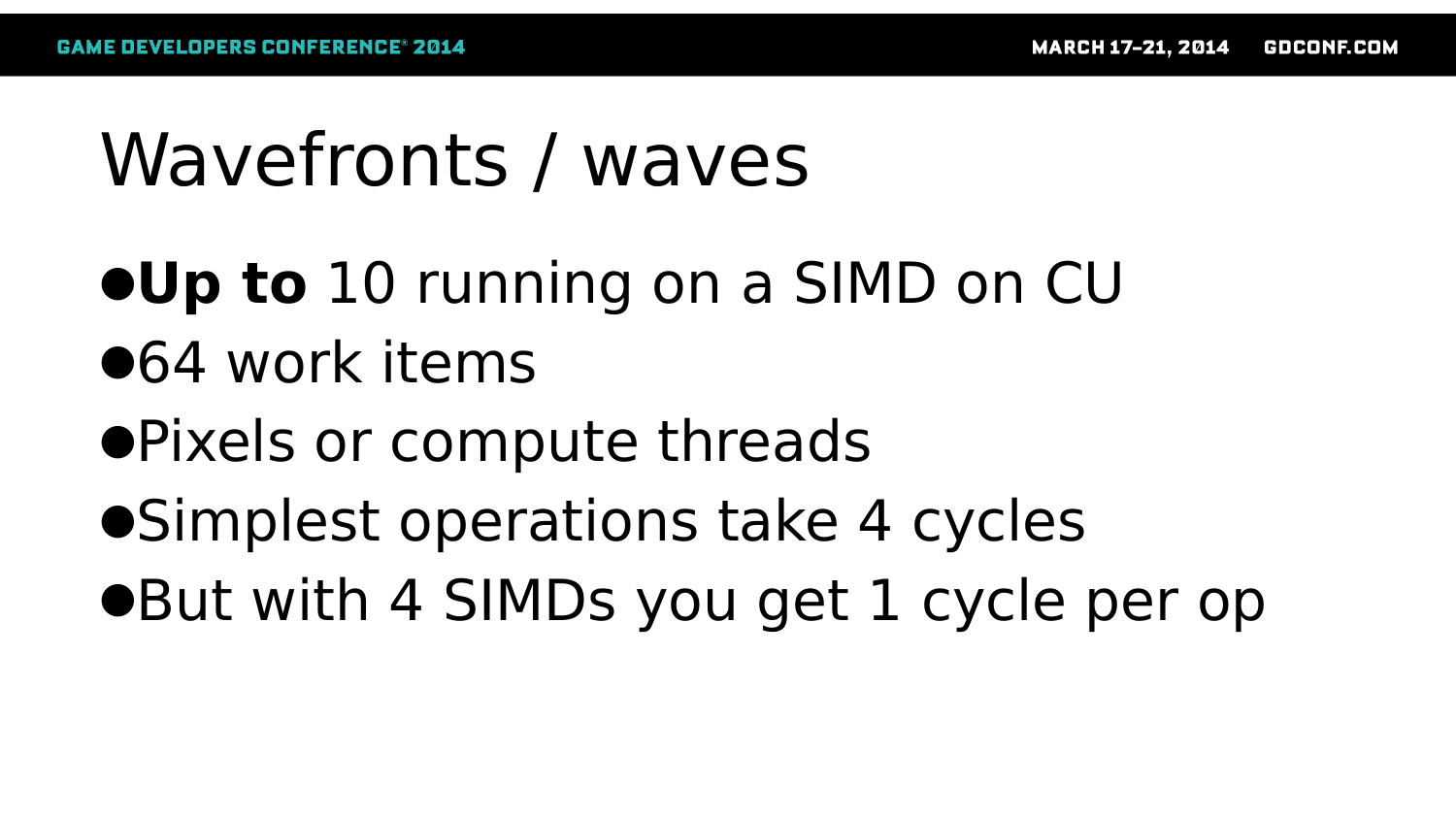

# Wavefronts / waves
Up to 10 running on a SIMD on CU
64 work items
Pixels or compute threads
Simplest operations take 4 cycles
But with 4 SIMDs you get 1 cycle per op